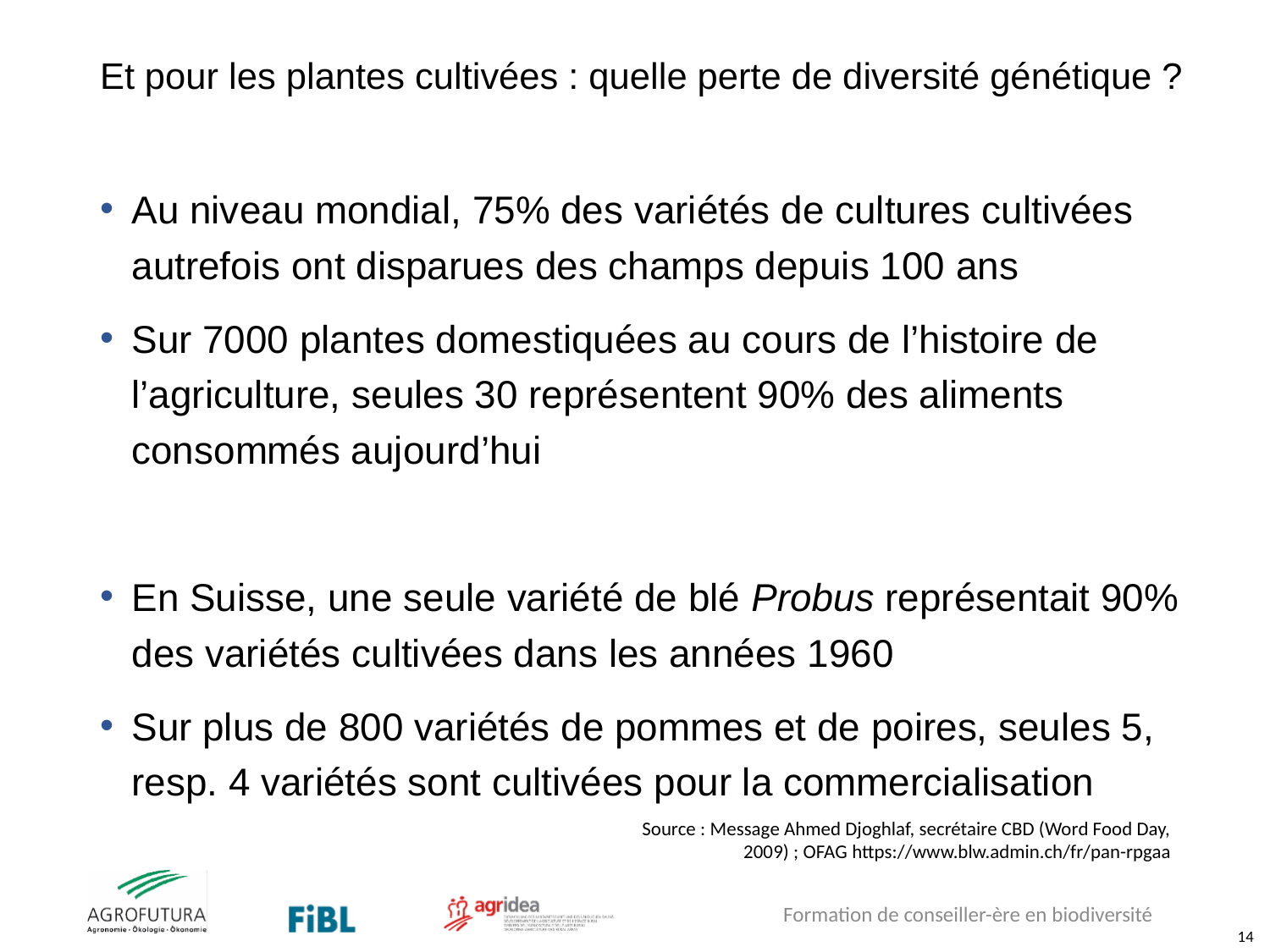

# Et pour les plantes cultivées : quelle perte de diversité génétique ?
Au niveau mondial, 75% des variétés de cultures cultivées autrefois ont disparues des champs depuis 100 ans
Sur 7000 plantes domestiquées au cours de l’histoire de l’agriculture, seules 30 représentent 90% des aliments consommés aujourd’hui

En Suisse, une seule variété de blé Probus représentait 90% des variétés cultivées dans les années 1960
Sur plus de 800 variétés de pommes et de poires, seules 5, resp. 4 variétés sont cultivées pour la commercialisation

Source : Message Ahmed Djoghlaf, secrétaire CBD (Word Food Day, 2009) ; OFAG https://www.blw.admin.ch/fr/pan-rpgaa
Formation de conseiller-ère en biodiversité